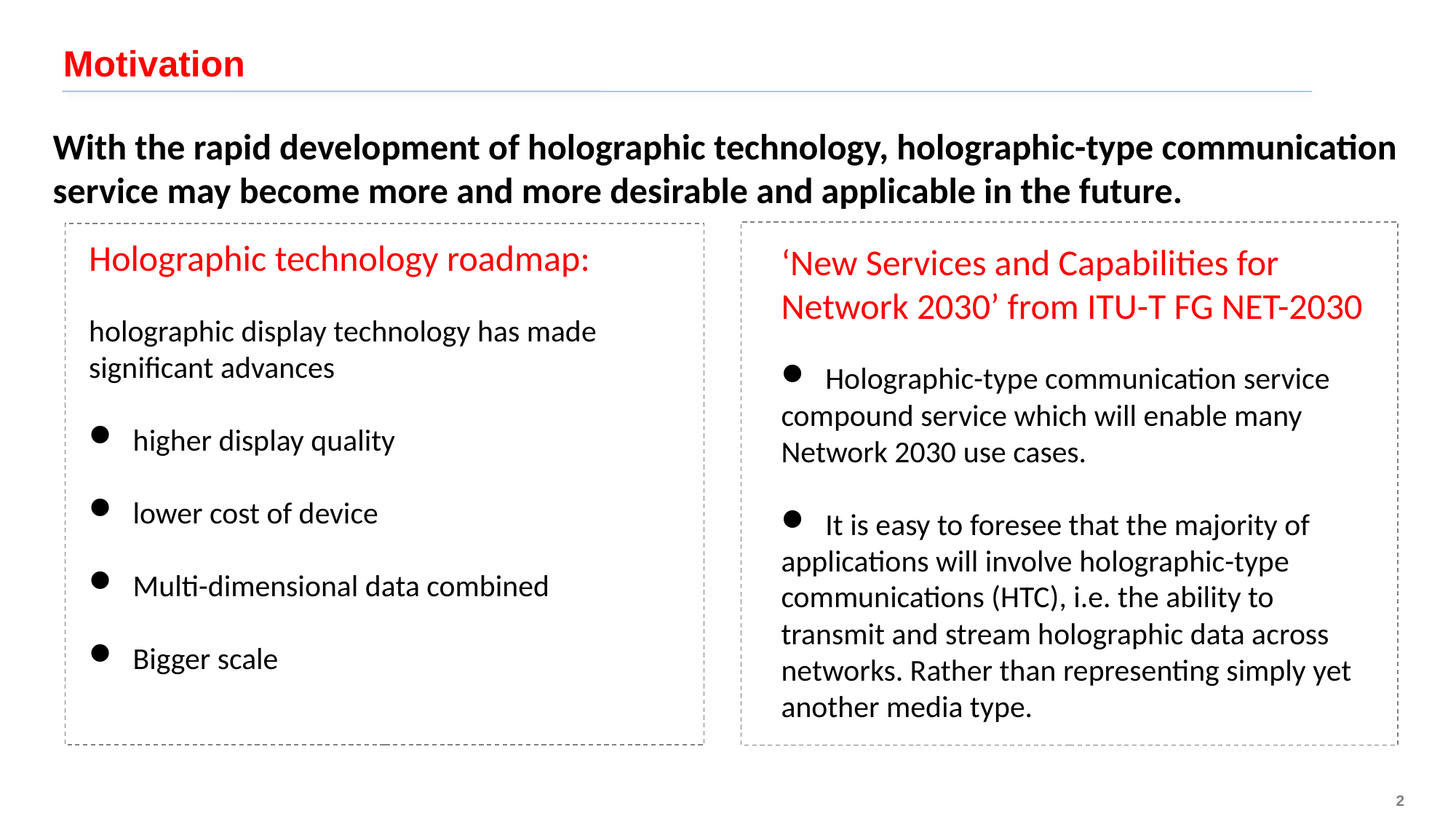

# Motivation
With the rapid development of holographic technology, holographic-type communication service may become more and more desirable and applicable in the future.

Holographic technology roadmap:

holographic display technology has made significant advances

  higher display quality

  lower cost of device

  Multi-dimensional data combined

  Bigger scale
‘New Services and Capabilities for Network 2030’ from ITU-T FG NET-2030
  Holographic-type communication service compound service which will enable many Network 2030 use cases.
  It is easy to foresee that the majority of applications will involve holographic-type communications (HTC), i.e. the ability to transmit and stream holographic data across networks. Rather than representing simply yet another media type.
2